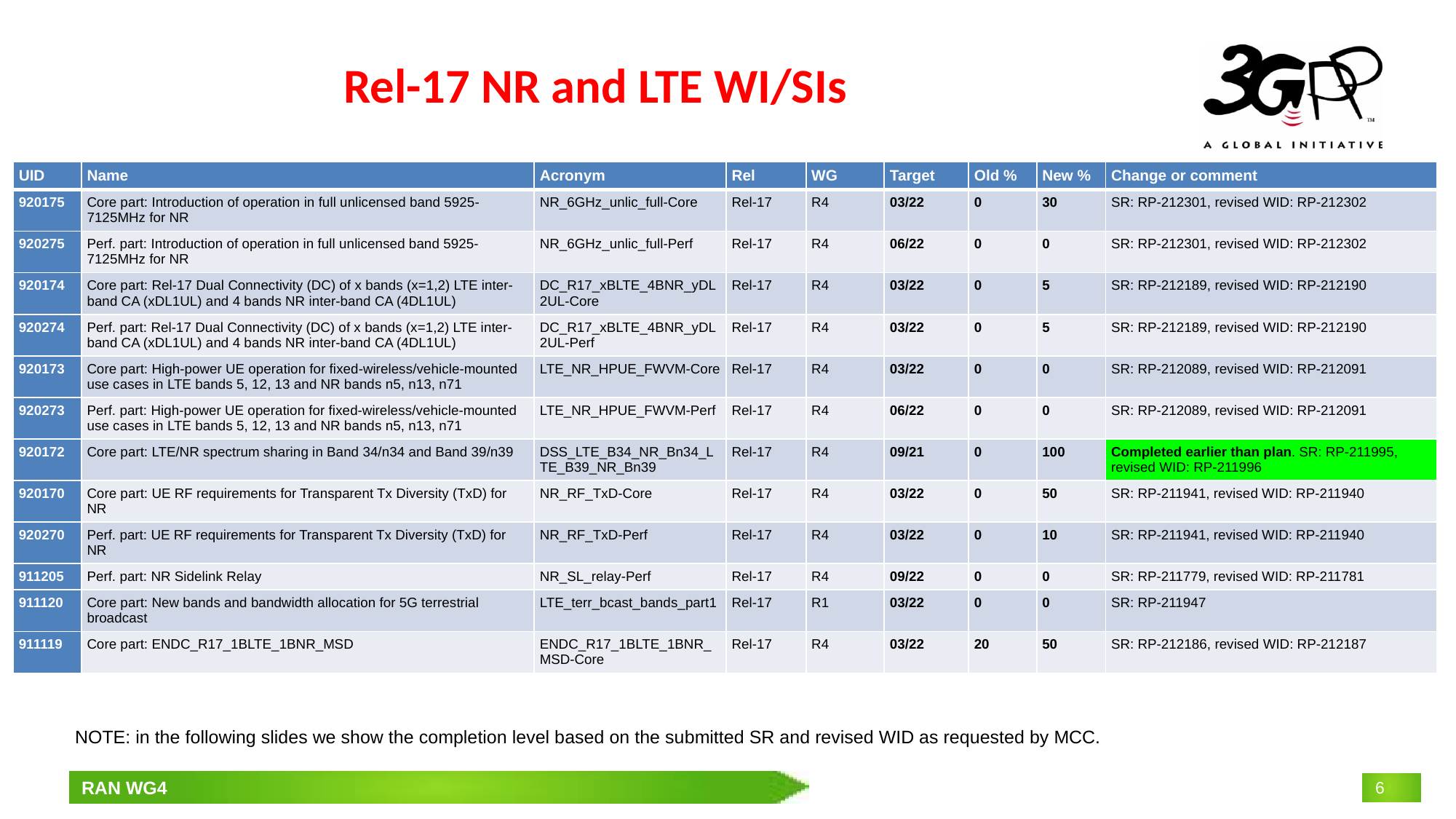

# Rel-17 NR and LTE WI/SIs
| UID | Name | Acronym | Rel | WG | Target | Old % | New % | Change or comment |
| --- | --- | --- | --- | --- | --- | --- | --- | --- |
| 920175 | Core part: Introduction of operation in full unlicensed band 5925-7125MHz for NR | NR\_6GHz\_unlic\_full-Core | Rel-17 | R4 | 03/22 | 0 | 30 | SR: RP-212301, revised WID: RP-212302 |
| 920275 | Perf. part: Introduction of operation in full unlicensed band 5925-7125MHz for NR | NR\_6GHz\_unlic\_full-Perf | Rel-17 | R4 | 06/22 | 0 | 0 | SR: RP-212301, revised WID: RP-212302 |
| 920174 | Core part: Rel-17 Dual Connectivity (DC) of x bands (x=1,2) LTE inter-band CA (xDL1UL) and 4 bands NR inter-band CA (4DL1UL) | DC\_R17\_xBLTE\_4BNR\_yDL2UL-Core | Rel-17 | R4 | 03/22 | 0 | 5 | SR: RP-212189, revised WID: RP-212190 |
| 920274 | Perf. part: Rel-17 Dual Connectivity (DC) of x bands (x=1,2) LTE inter-band CA (xDL1UL) and 4 bands NR inter-band CA (4DL1UL) | DC\_R17\_xBLTE\_4BNR\_yDL2UL-Perf | Rel-17 | R4 | 03/22 | 0 | 5 | SR: RP-212189, revised WID: RP-212190 |
| 920173 | Core part: High-power UE operation for fixed-wireless/vehicle-mounted use cases in LTE bands 5, 12, 13 and NR bands n5, n13, n71 | LTE\_NR\_HPUE\_FWVM-Core | Rel-17 | R4 | 03/22 | 0 | 0 | SR: RP-212089, revised WID: RP-212091 |
| 920273 | Perf. part: High-power UE operation for fixed-wireless/vehicle-mounted use cases in LTE bands 5, 12, 13 and NR bands n5, n13, n71 | LTE\_NR\_HPUE\_FWVM-Perf | Rel-17 | R4 | 06/22 | 0 | 0 | SR: RP-212089, revised WID: RP-212091 |
| 920172 | Core part: LTE/NR spectrum sharing in Band 34/n34 and Band 39/n39 | DSS\_LTE\_B34\_NR\_Bn34\_LTE\_B39\_NR\_Bn39 | Rel-17 | R4 | 09/21 | 0 | 100 | Completed earlier than plan. SR: RP-211995, revised WID: RP-211996 |
| 920170 | Core part: UE RF requirements for Transparent Tx Diversity (TxD) for NR | NR\_RF\_TxD-Core | Rel-17 | R4 | 03/22 | 0 | 50 | SR: RP-211941, revised WID: RP-211940 |
| 920270 | Perf. part: UE RF requirements for Transparent Tx Diversity (TxD) for NR | NR\_RF\_TxD-Perf | Rel-17 | R4 | 03/22 | 0 | 10 | SR: RP-211941, revised WID: RP-211940 |
| 911205 | Perf. part: NR Sidelink Relay | NR\_SL\_relay-Perf | Rel-17 | R4 | 09/22 | 0 | 0 | SR: RP-211779, revised WID: RP-211781 |
| 911120 | Core part: New bands and bandwidth allocation for 5G terrestrial broadcast | LTE\_terr\_bcast\_bands\_part1 | Rel-17 | R1 | 03/22 | 0 | 0 | SR: RP-211947 |
| 911119 | Core part: ENDC\_R17\_1BLTE\_1BNR\_MSD | ENDC\_R17\_1BLTE\_1BNR\_MSD-Core | Rel-17 | R4 | 03/22 | 20 | 50 | SR: RP-212186, revised WID: RP-212187 |
NOTE: in the following slides we show the completion level based on the submitted SR and revised WID as requested by MCC.